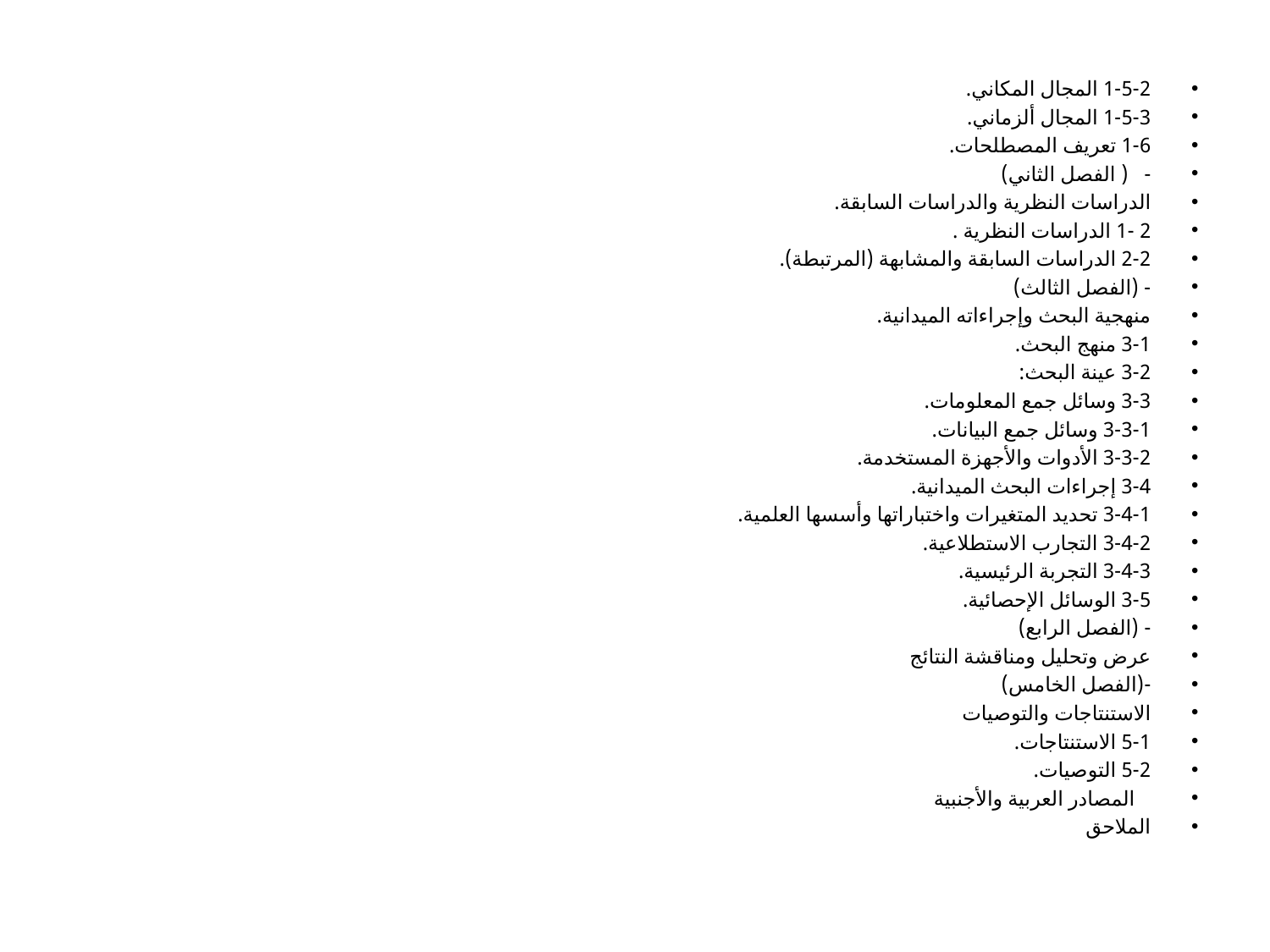

1-5-2 المجال المكاني.
1-5-3 المجال ألزماني.
1-6 تعريف المصطلحات.
-   ( الفصل الثاني)
الدراسات النظرية والدراسات السابقة.
2 -1 الدراسات النظرية .
2-2 الدراسات السابقة والمشابهة (المرتبطة).
- (الفصل الثالث)
منهجية البحث وإجراءاته الميدانية.
3-1 منهج البحث.
3-2 عينة البحث:
3-3 وسائل جمع المعلومات.
3-3-1 وسائل جمع البيانات.
3-3-2 الأدوات والأجهزة المستخدمة.
3-4 إجراءات البحث الميدانية.
3-4-1 تحديد المتغيرات واختباراتها وأسسها العلمية.
3-4-2 التجارب الاستطلاعية.
3-4-3 التجربة الرئيسية.
3-5 الوسائل الإحصائية.
- (الفصل الرابع)
عرض وتحليل ومناقشة النتائج
-(الفصل الخامس)
الاستنتاجات والتوصيات
5-1 الاستنتاجات.
5-2 التوصيات.
   المصادر العربية والأجنبية
الملاحق